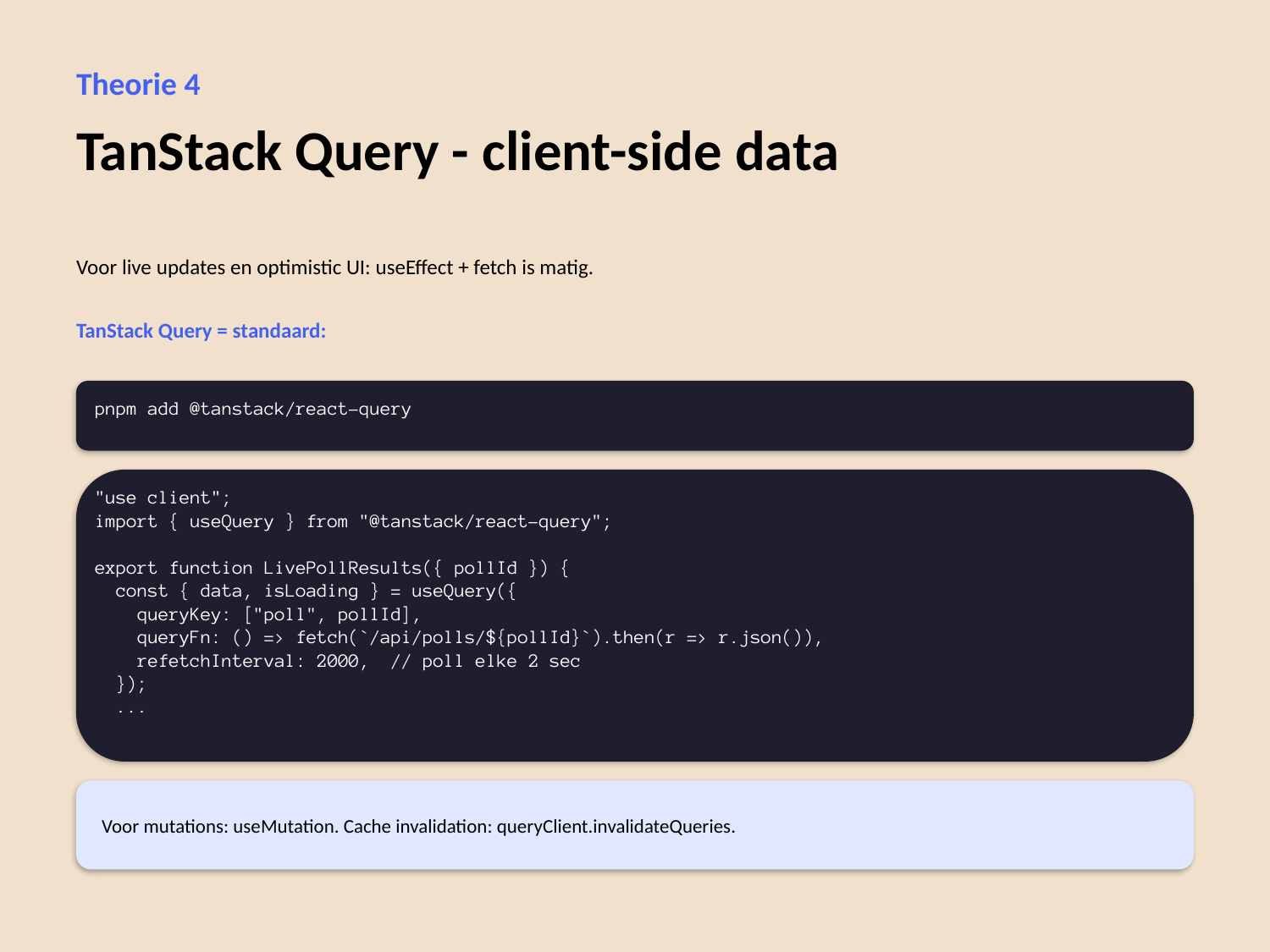

Theorie 4
TanStack Query - client-side data
Voor live updates en optimistic UI: useEffect + fetch is matig.
TanStack Query = standaard:

pnpm add @tanstack/react-query

"use client";
import { useQuery } from "@tanstack/react-query";

export function LivePollResults({ pollId }) {
  const { data, isLoading } = useQuery({
    queryKey: ["poll", pollId],
    queryFn: () => fetch(`/api/polls/${pollId}`).then(r => r.json()),
    refetchInterval: 2000,  // poll elke 2 sec
  });
  ...

Voor mutations: useMutation. Cache invalidation: queryClient.invalidateQueries.